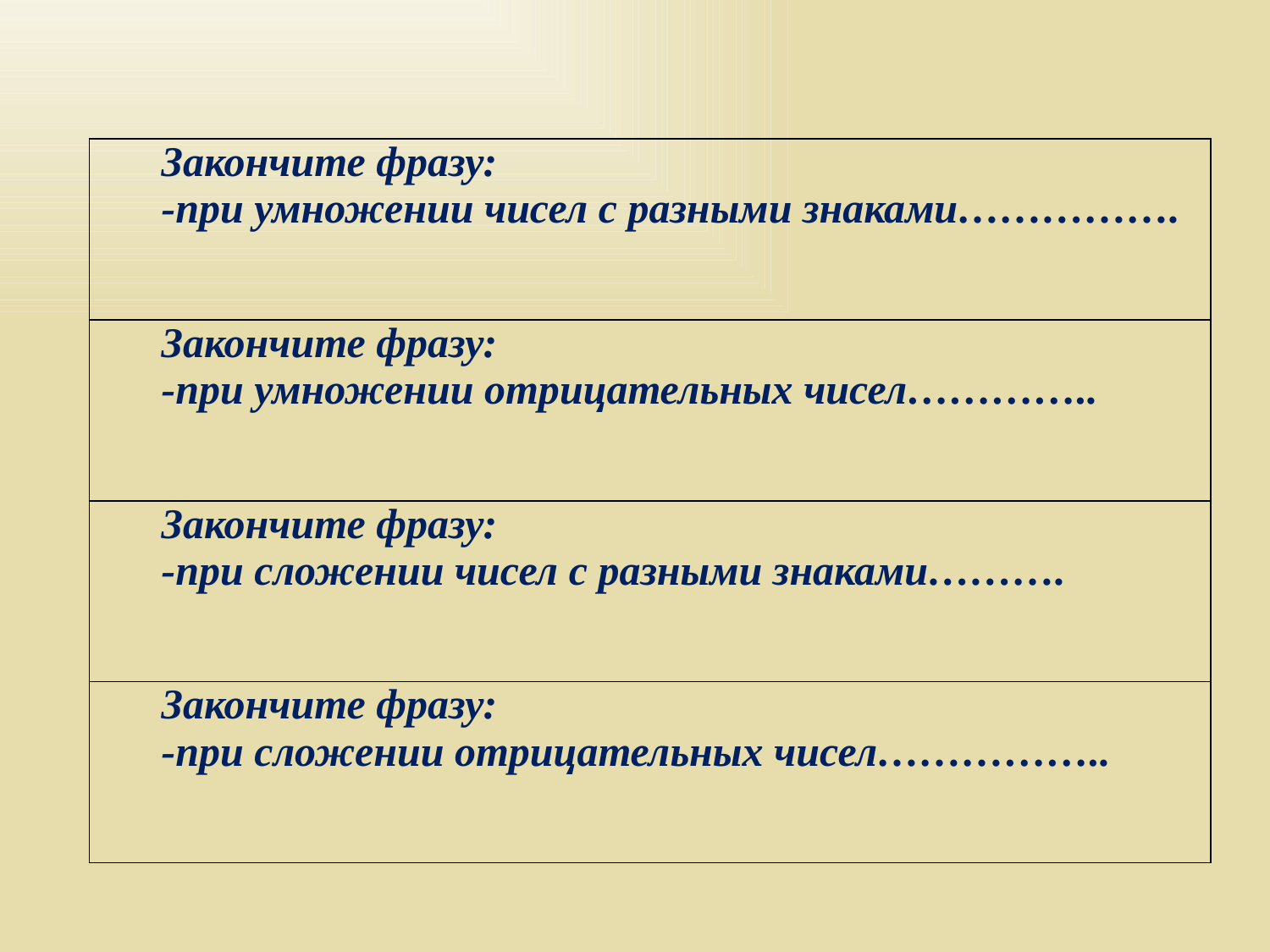

| Закончите фразу: -при умножении чисел с разными знаками……………. |
| --- |
| Закончите фразу: -при умножении отрицательных чисел………….. |
| Закончите фразу: -при сложении чисел с разными знаками………. |
| Закончите фразу: -при сложении отрицательных чисел…………….. |